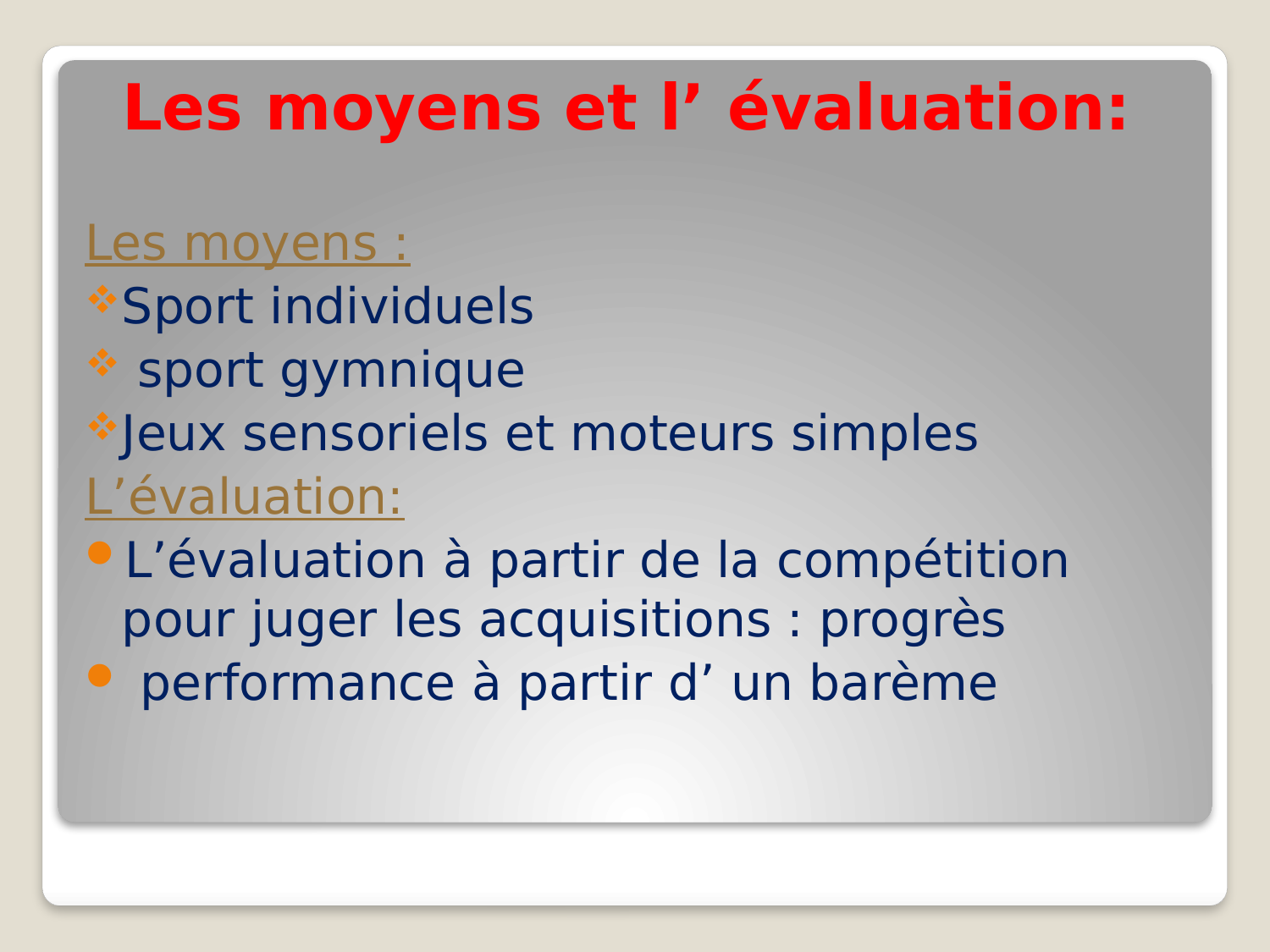

# Les moyens et l’ évaluation:
Les moyens :
Sport individuels
 sport gymnique
Jeux sensoriels et moteurs simples
L’évaluation:
L’évaluation à partir de la compétition pour juger les acquisitions : progrès
 performance à partir d’ un barème